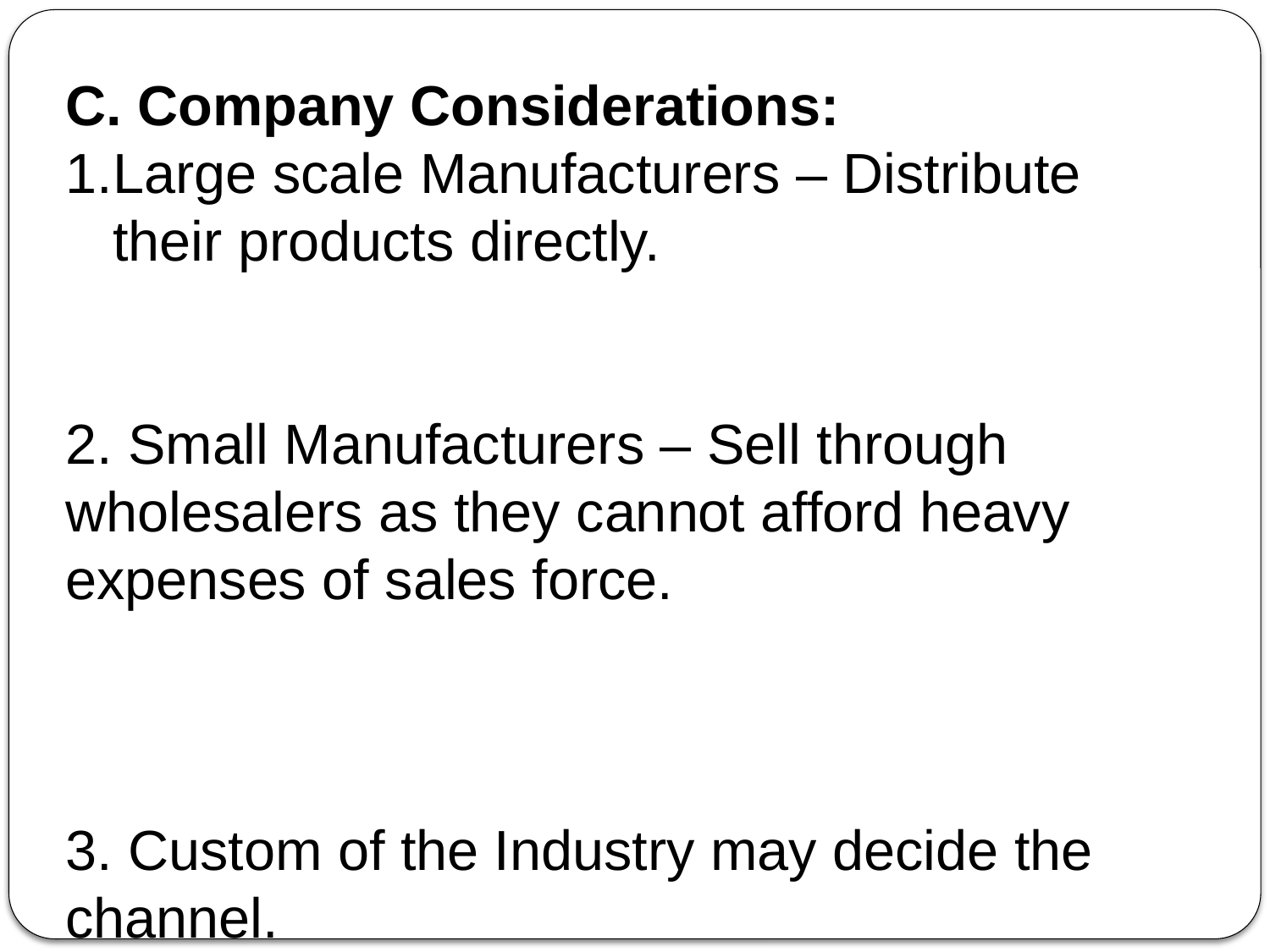

C. Company Considerations:
Large scale Manufacturers – Distribute their products directly.

2. Small Manufacturers – Sell through wholesalers as they cannot afford heavy expenses of sales force.

3. Custom of the Industry may decide the channel.